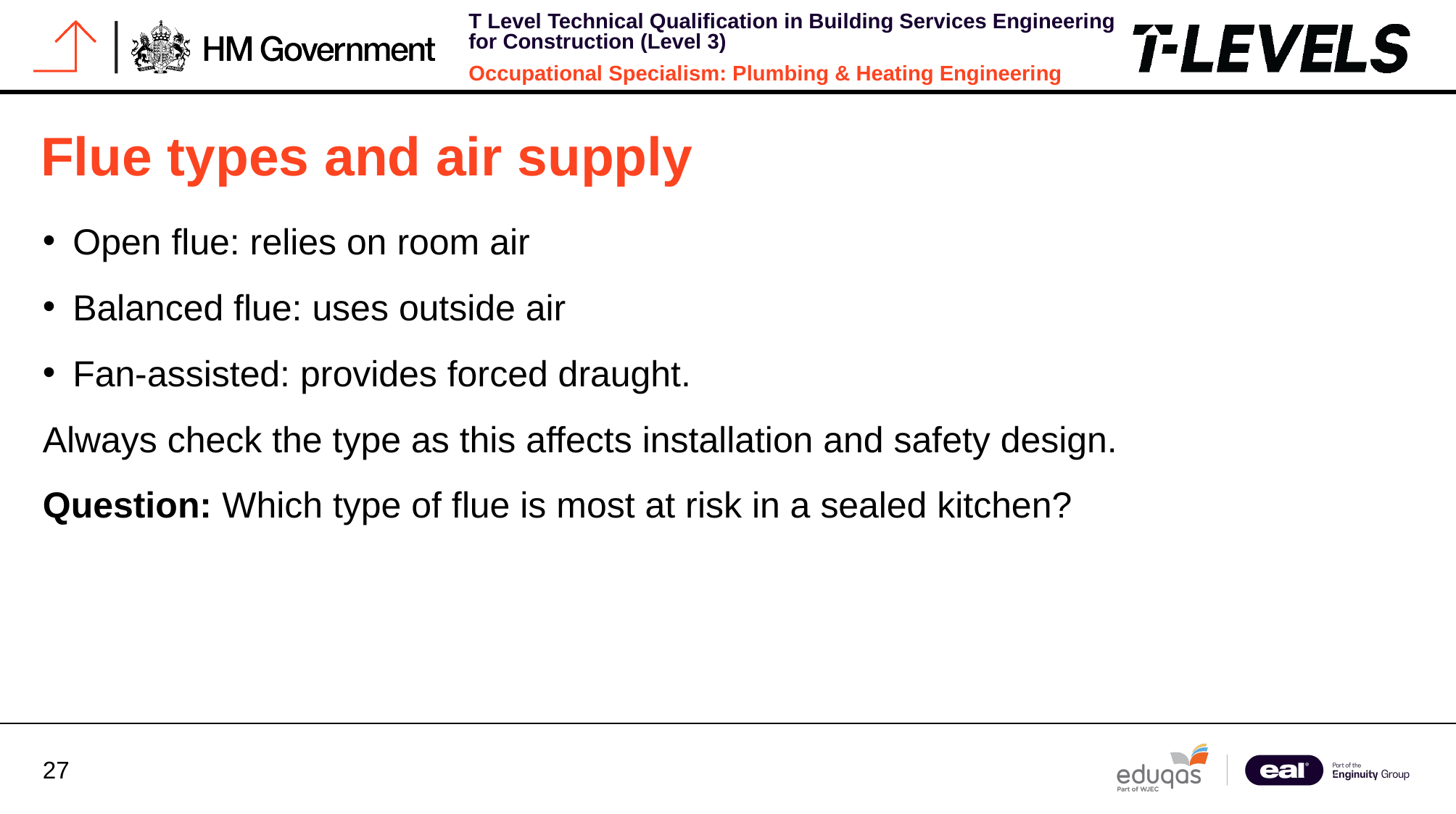

# Flue types and air supply
Open flue: relies on room air
Balanced flue: uses outside air
Fan-assisted: provides forced draught.
Always check the type as this affects installation and safety design.
Question: Which type of flue is most at risk in a sealed kitchen?